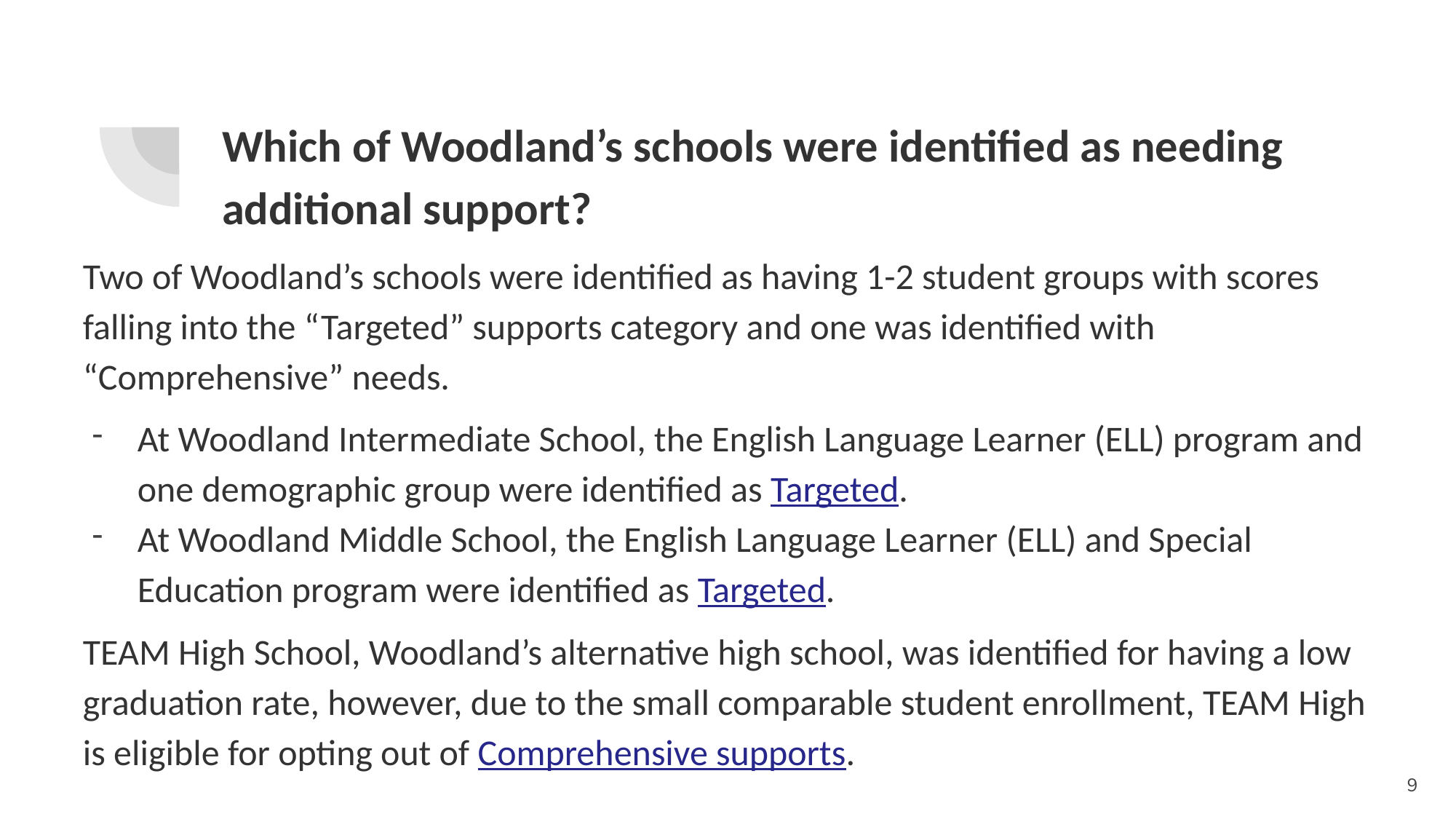

# Which of Woodland’s schools were identified as needing additional support?
Two of Woodland’s schools were identified as having 1-2 student groups with scores falling into the “Targeted” supports category and one was identified with “Comprehensive” needs.
At Woodland Intermediate School, the English Language Learner (ELL) program and one demographic group were identified as Targeted.
At Woodland Middle School, the English Language Learner (ELL) and Special Education program were identified as Targeted.
TEAM High School, Woodland’s alternative high school, was identified for having a low graduation rate, however, due to the small comparable student enrollment, TEAM High is eligible for opting out of Comprehensive supports.

9